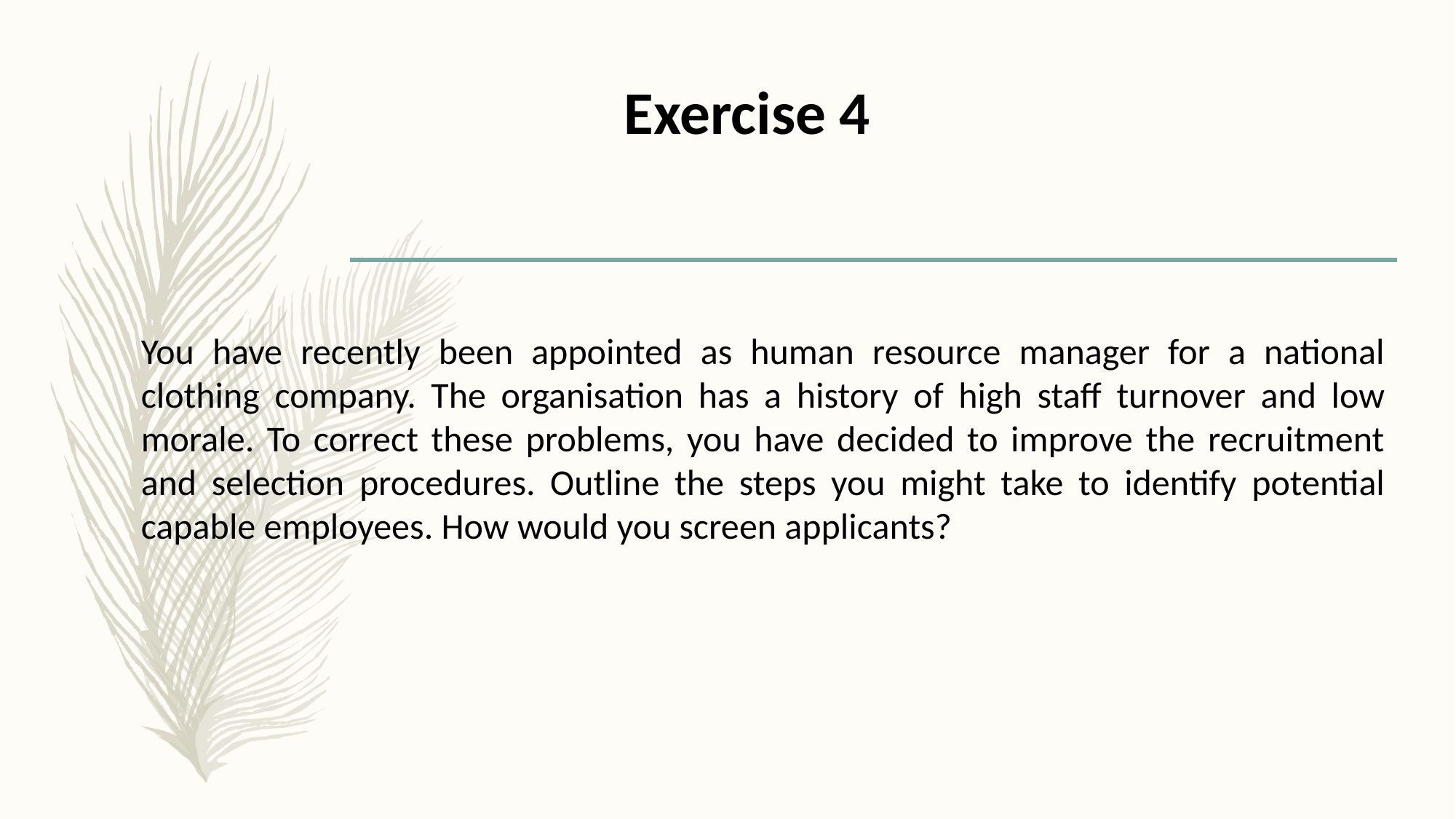

Exercise 4
You have recently been appointed as human resource manager for a national clothing company. The organisation has a history of high staff turnover and low morale. To correct these problems, you have decided to improve the recruitment and selection procedures. Outline the steps you might take to identify potential capable employees. How would you screen applicants?